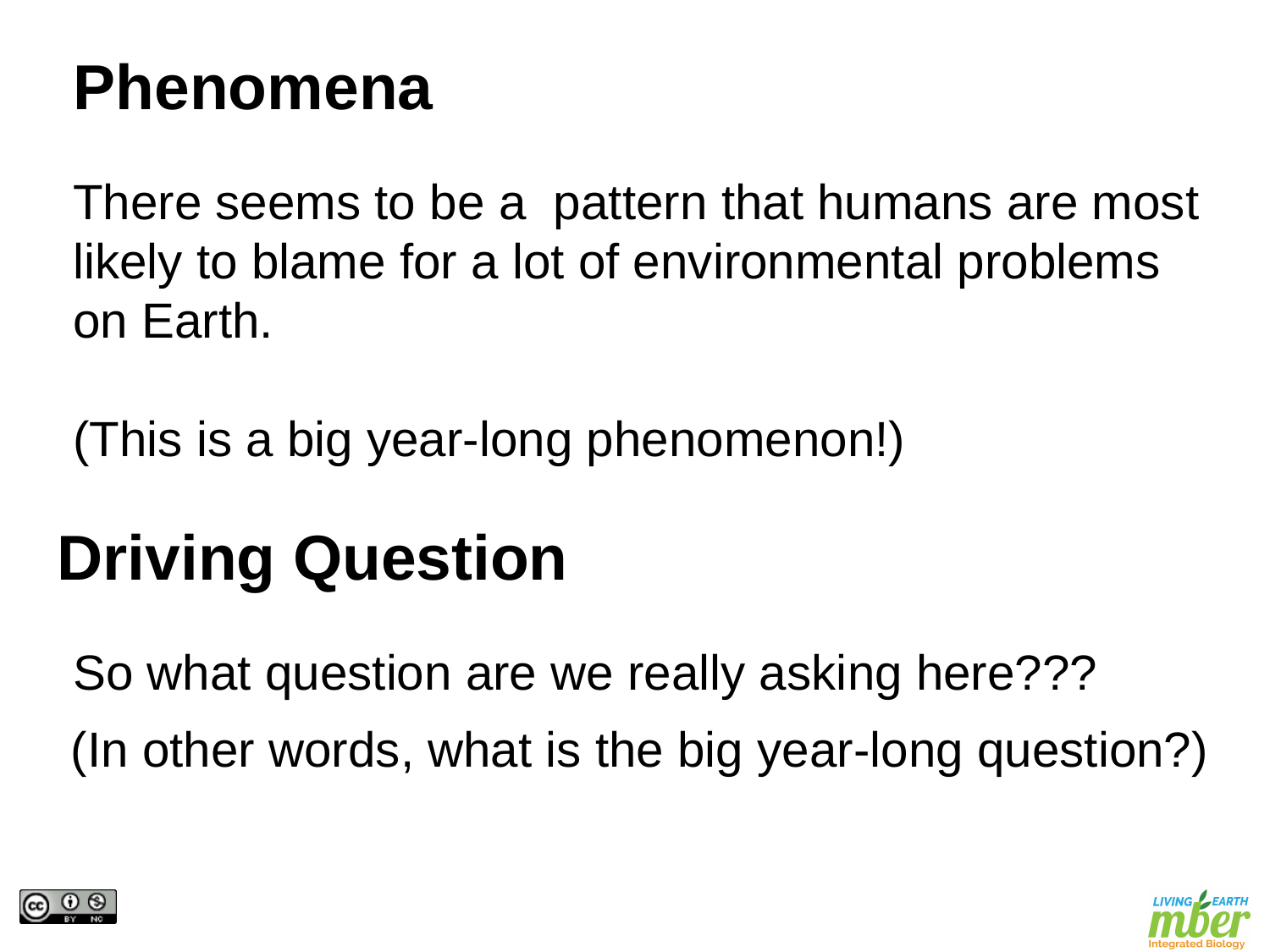

Phenomena
There seems to be a  pattern that humans are most likely to blame for a lot of environmental problems on Earth.

(This is a big year-long phenomenon!)
Driving Question
So what question are we really asking here???
 (In other words, what is the big year-long question?)